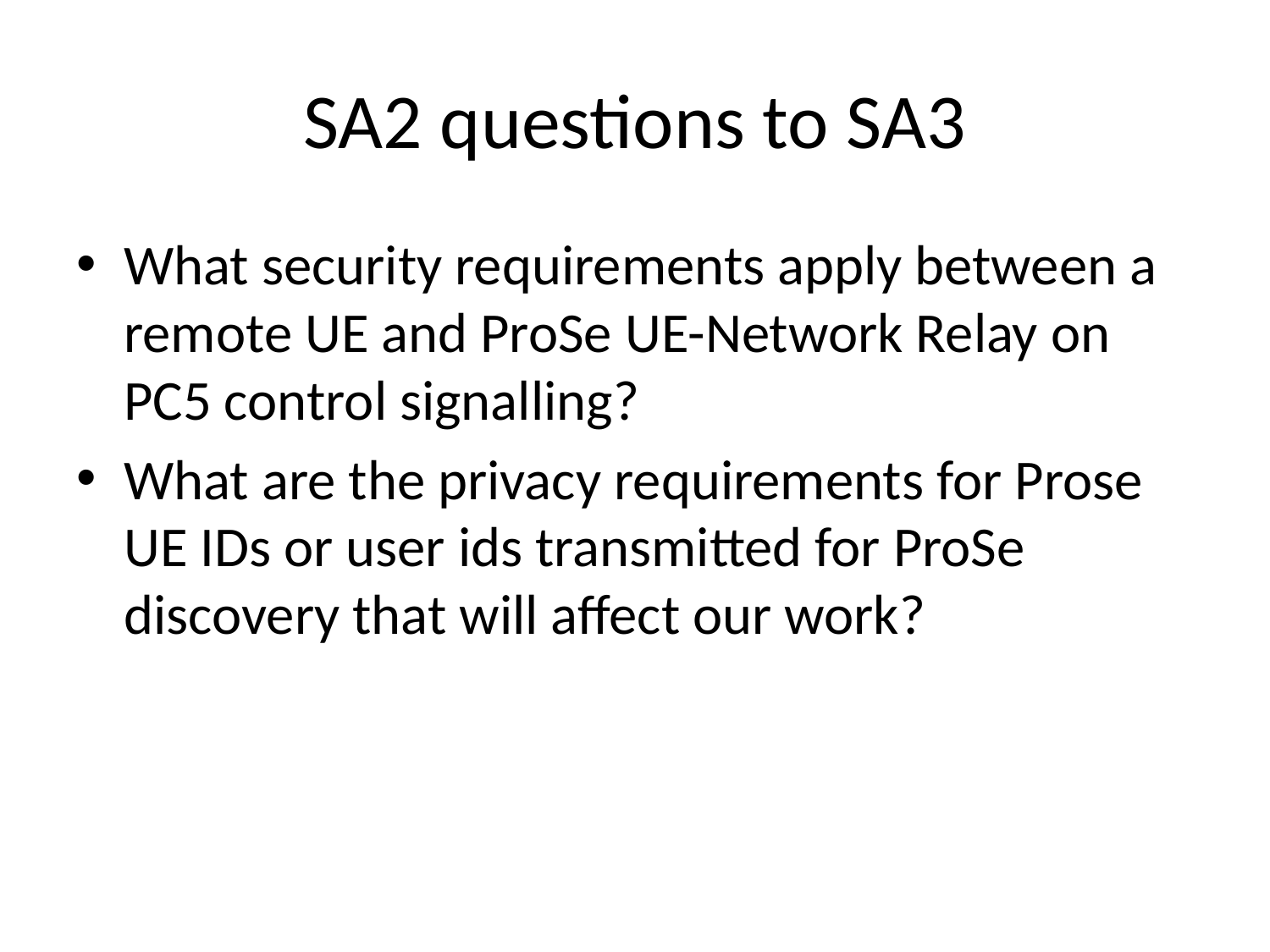

# SA2 questions to SA3
What security requirements apply between a remote UE and ProSe UE-Network Relay on PC5 control signalling?
What are the privacy requirements for Prose UE IDs or user ids transmitted for ProSe discovery that will affect our work?